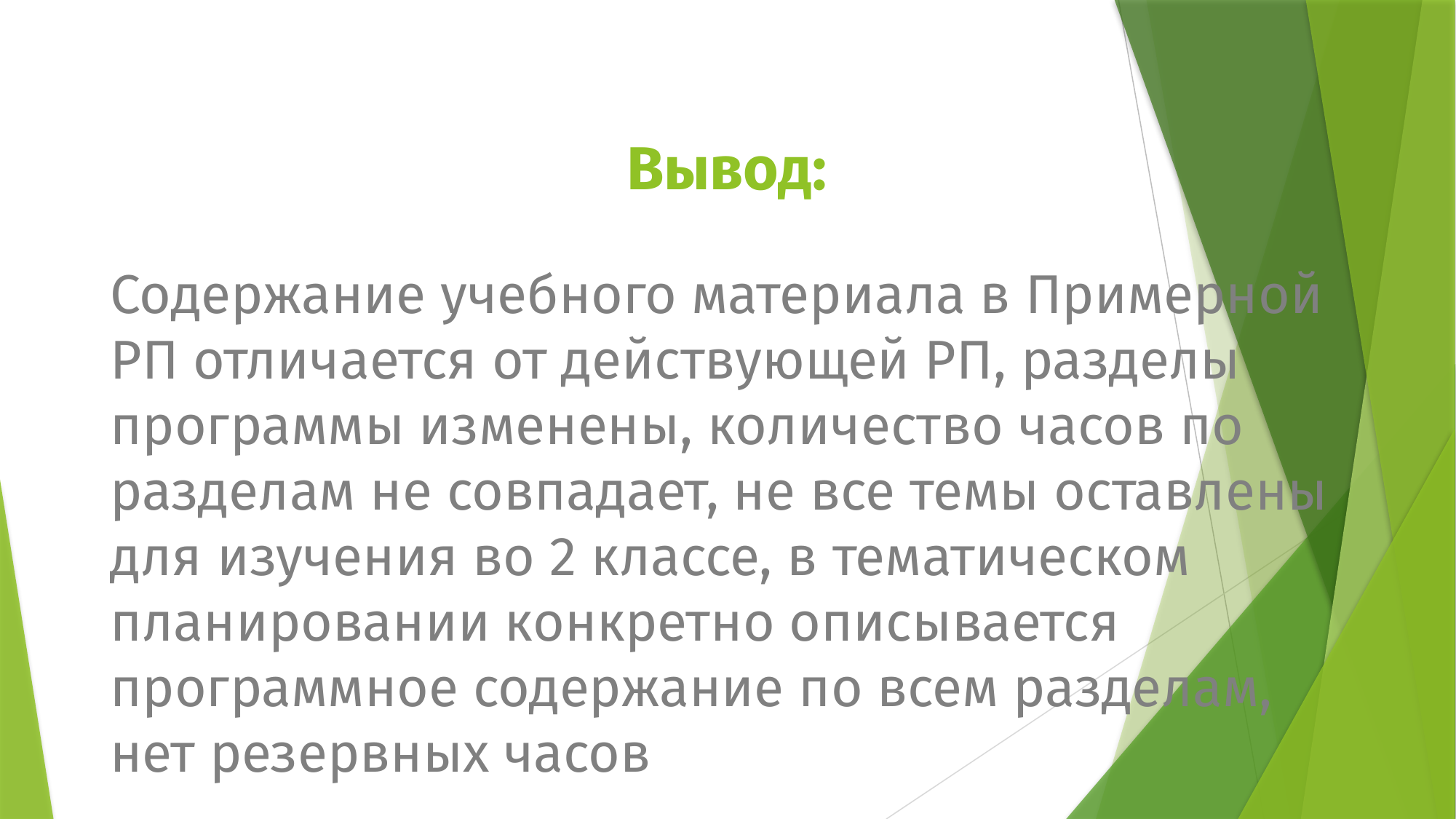

# Вывод:
Содержание учебного материала в Примерной РП отличается от действующей РП, разделы программы изменены, количество часов по разделам не совпадает, не все темы оставлены для изучения во 2 классе, в тематическом планировании конкретно описывается программное содержание по всем разделам, нет резервных часов